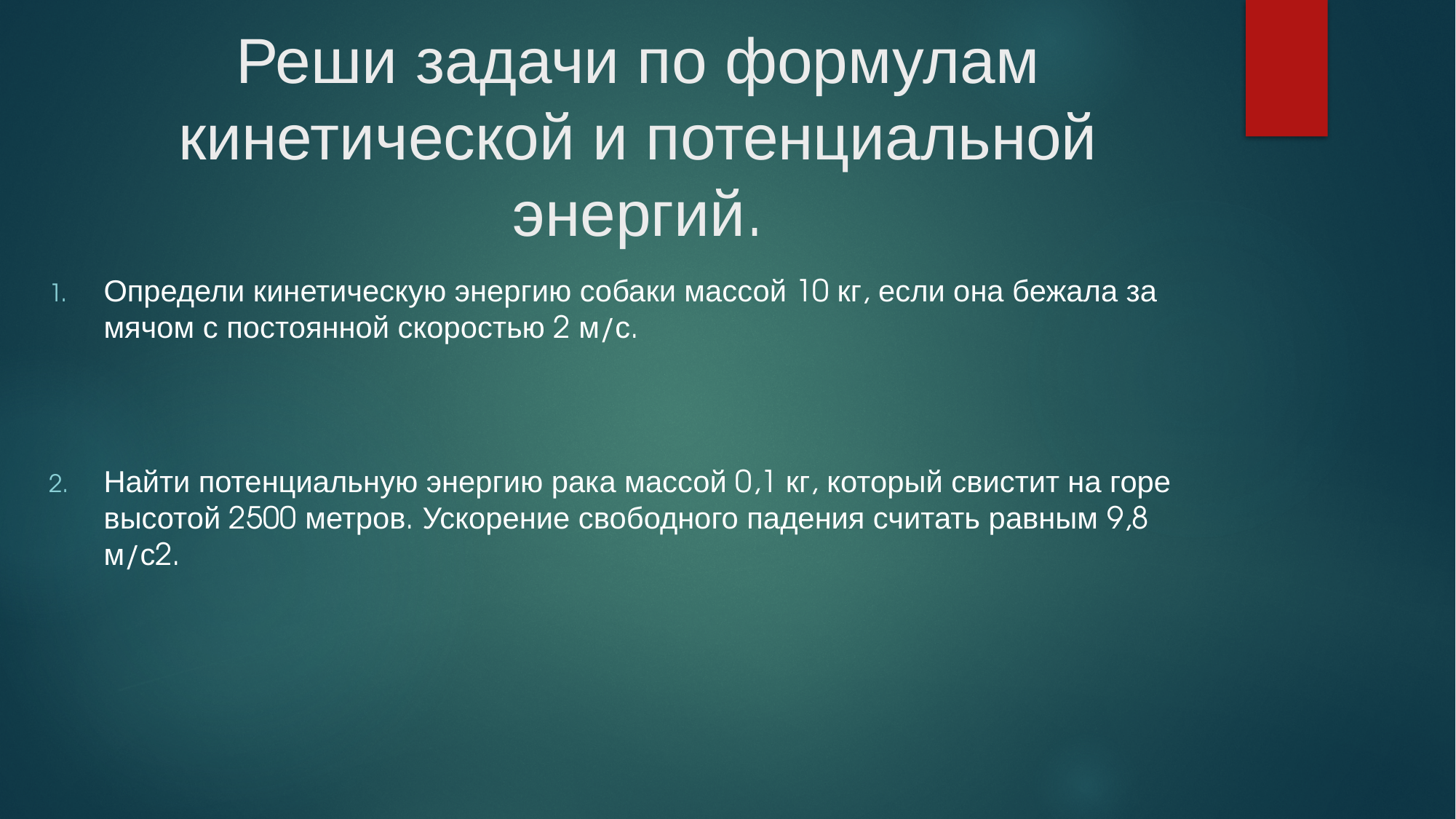

# Реши задачи по формулам кинетической и потенциальной энергий.
Определи кинетическую энергию собаки массой 10 кг, если она бежала за мячом с постоянной скоростью 2 м/с.

Найти потенциальную энергию рака массой 0,1 кг, который свистит на горе высотой 2500 метров. Ускорение свободного падения считать равным 9,8 м/с2.